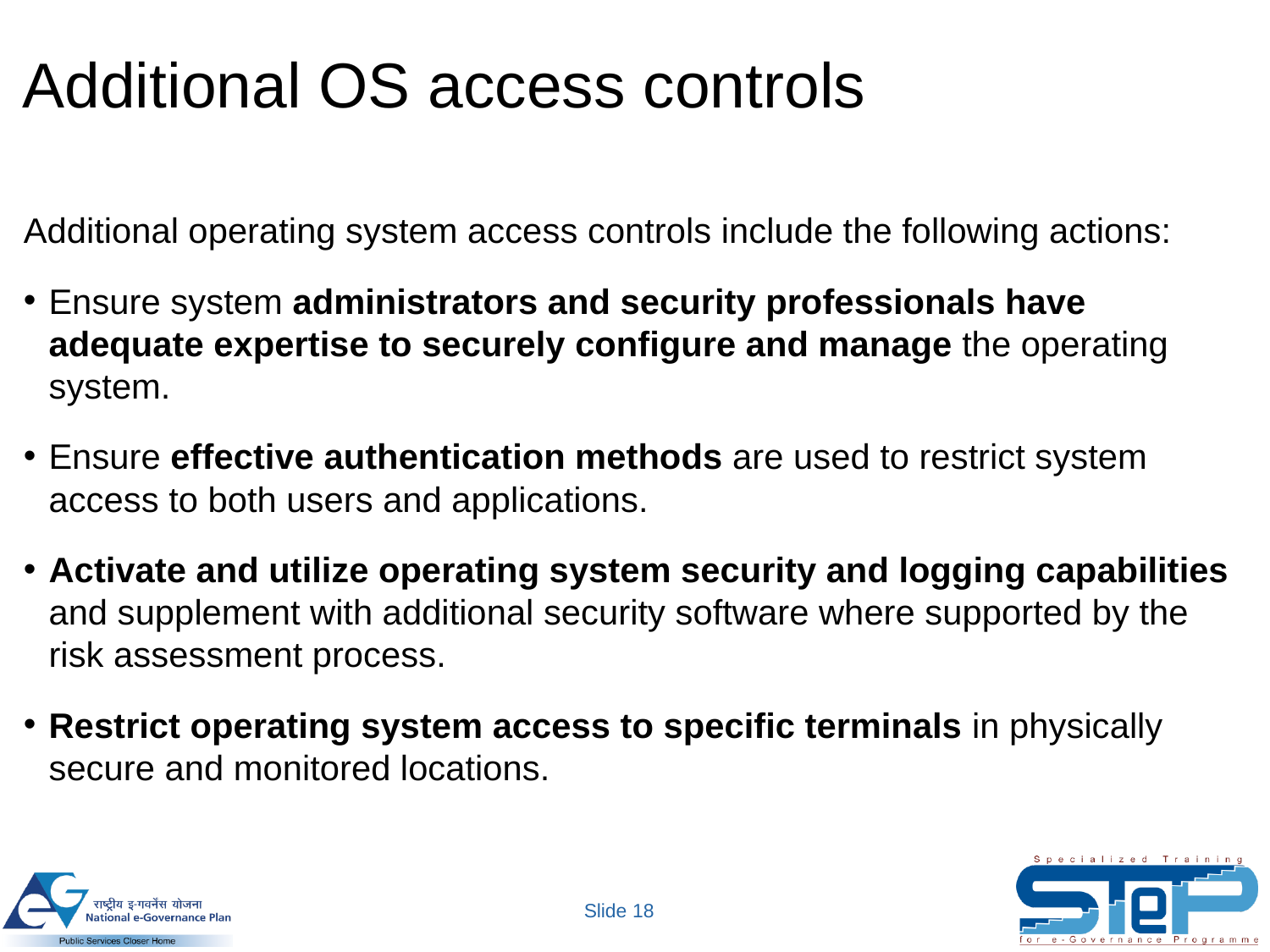

Additional OS access controls
Additional operating system access controls include the following actions:
Ensure system administrators and security professionals have adequate expertise to securely configure and manage the operating system.
Ensure effective authentication methods are used to restrict system access to both users and applications.
Activate and utilize operating system security and logging capabilities and supplement with additional security software where supported by the risk assessment process.
Restrict operating system access to specific terminals in physically secure and monitored locations.